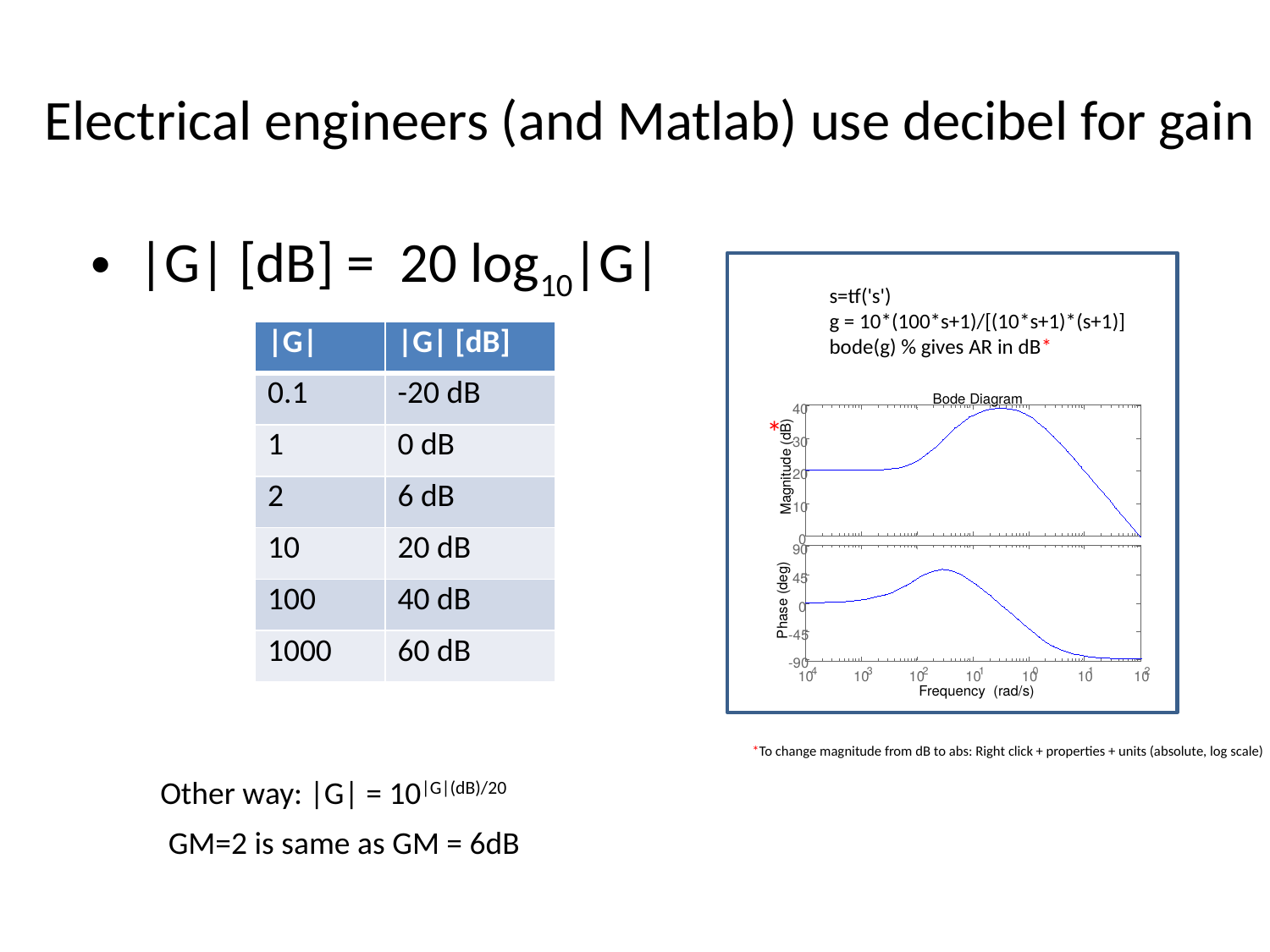

# Electrical engineers (and Matlab) use decibel for gain
|G| [dB] =  20 log10|G|

s=tf('s')
g = 10*(100*s+1)/[(10*s+1)*(s+1)]
bode(g) % gives AR in dB*
| |G| | |G| [dB] |
| --- | --- |
| 0.1 | -20 dB |
| 1 | 0 dB |
| 2 | 6 dB |
| 10 | 20 dB |
| 100 | 40 dB |
| 1000 | 60 dB |

Bode Diagram
40

30

Magnitude (dB)
20

10

0

-4
-3
10
10
90

45

Phase (deg)
0

-45

-90

-2
-1
0
1
2
10
10
10
10
10
Frequency  (rad/s)
*
*To change magnitude from dB to abs: Right click + properties + units (absolute, log scale)
Other way: |G| = 10|G|(dB)/20
GM=2 is same as GM = 6dB